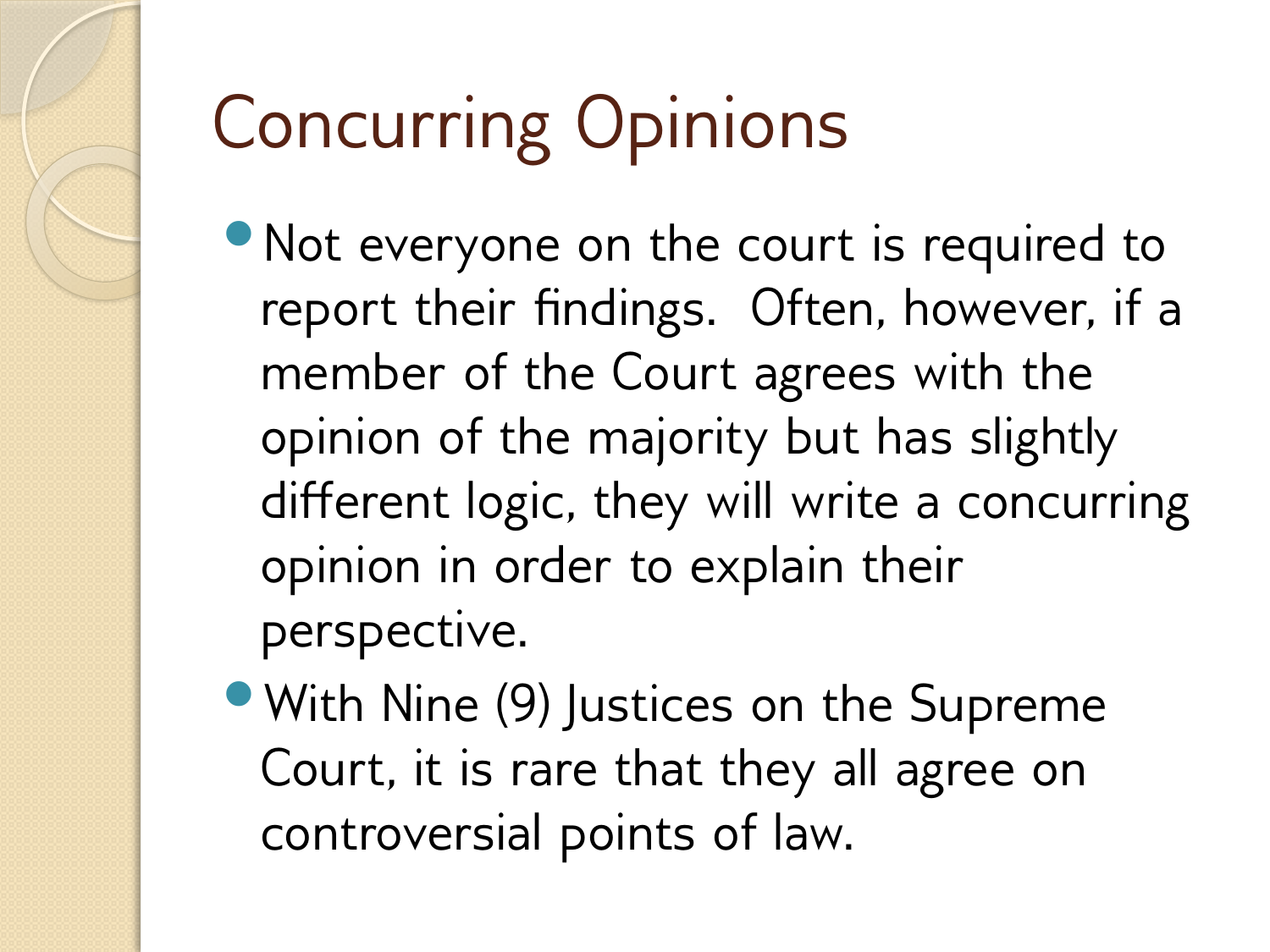

# Concurring Opinions
Not everyone on the court is required to report their findings.  Often, however, if a member of the Court agrees with the opinion of the majority but has slightly different logic, they will write a concurring opinion in order to explain their perspective.
With Nine (9) Justices on the Supreme Court, it is rare that they all agree on controversial points of law.